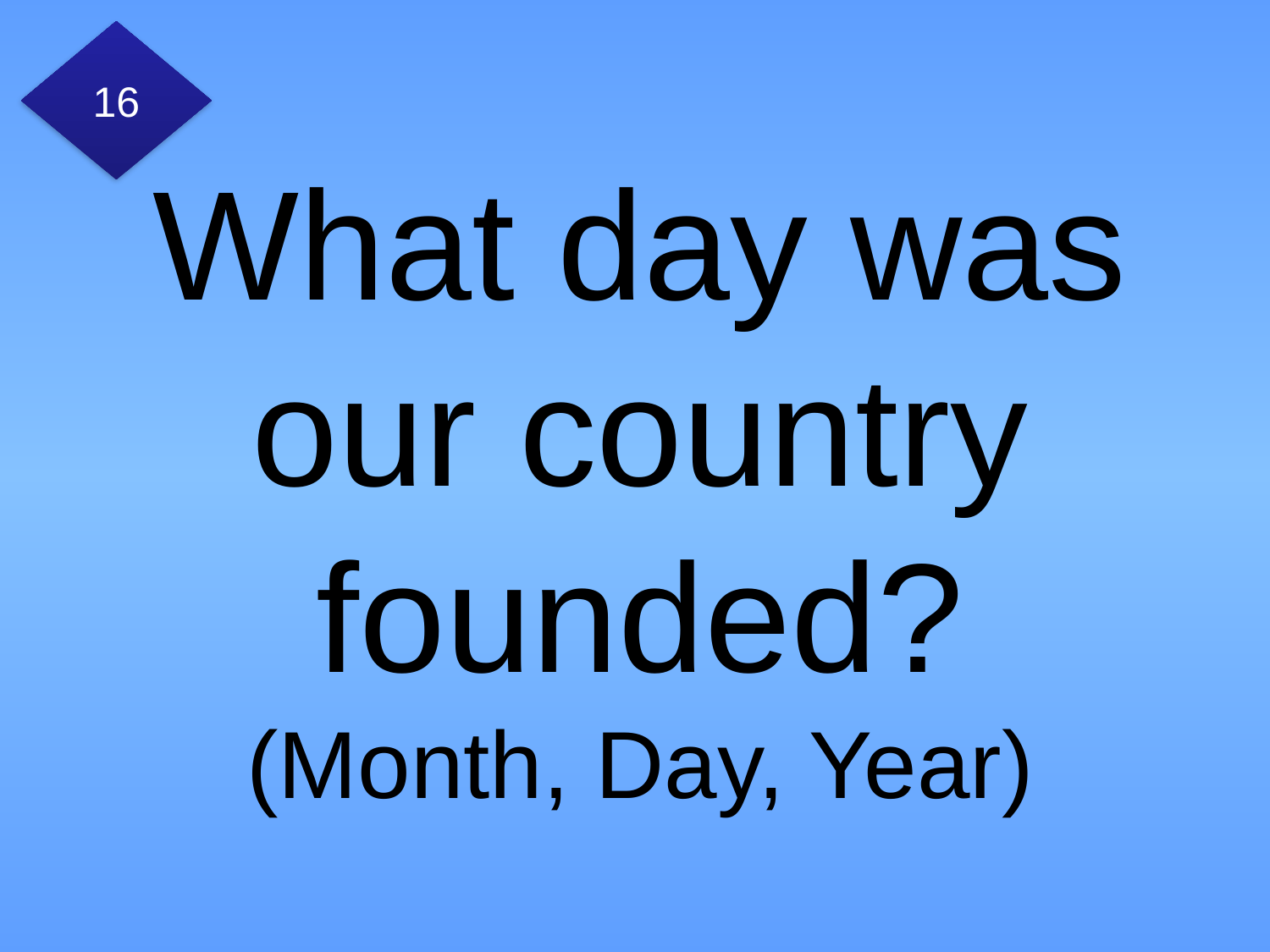

16
# What day was our country founded? (Month, Day, Year)